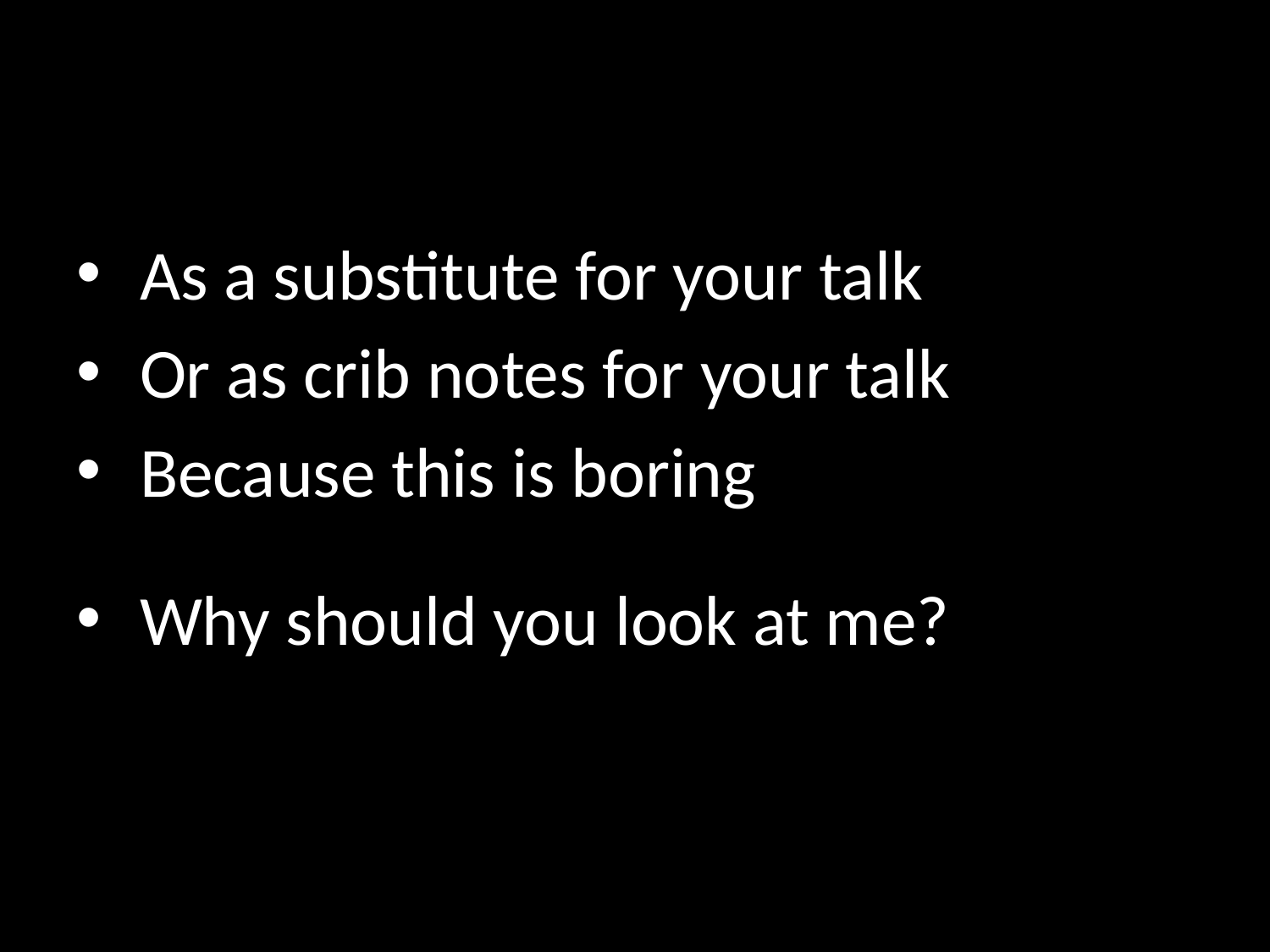

As a substitute for your talk
 Or as crib notes for your talk
 Because this is boring

 Why should you look at me?